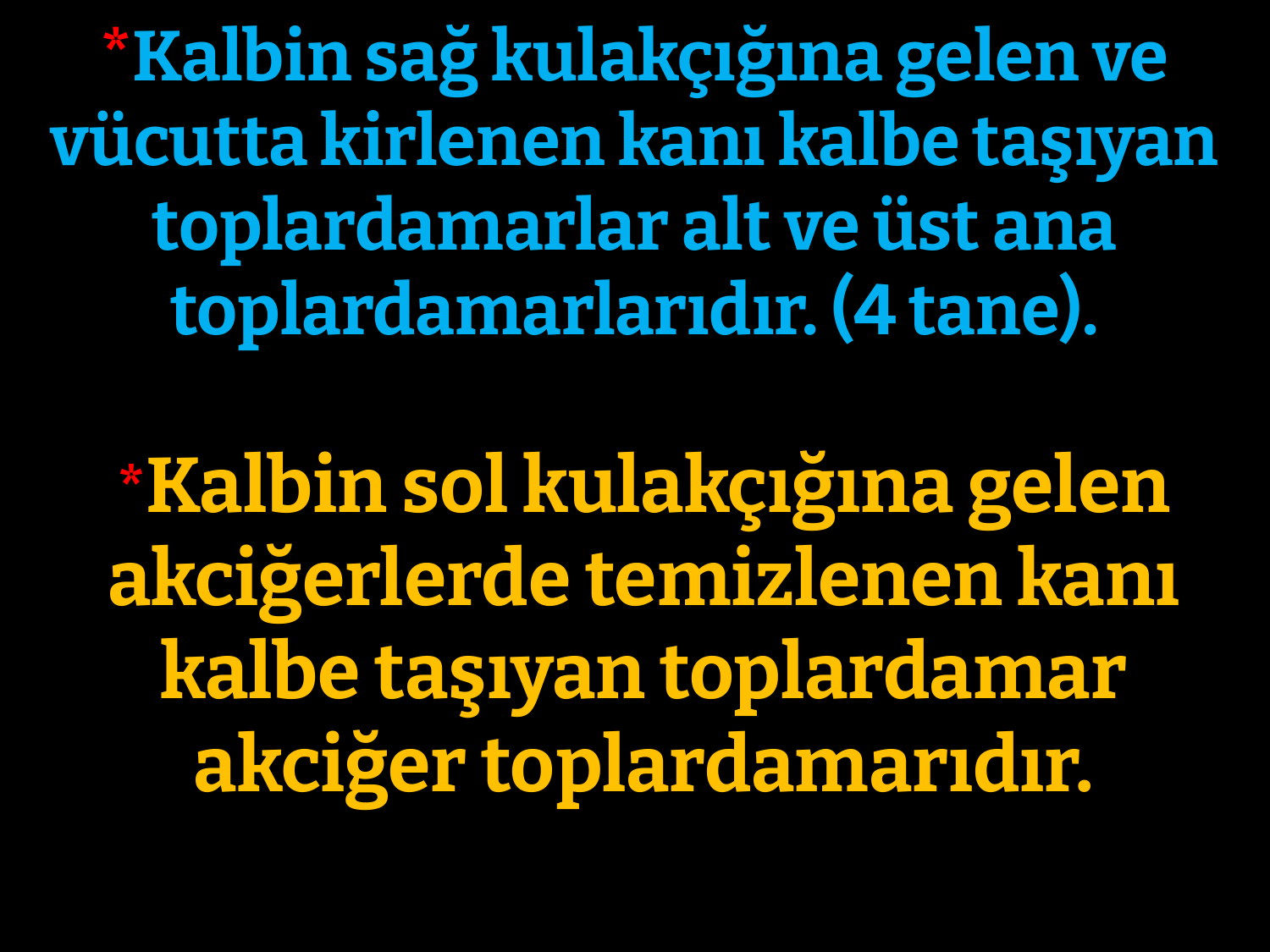

*Kalbin sağ kulakçığına gelen ve vücutta kirlenen kanı kalbe taşıyan toplardamarlar alt ve üst ana toplardamarlarıdır. (4 tane).
#
*Kalbin sol kulakçığına gelen akciğerlerde temizlenen kanı kalbe taşıyan toplardamar akciğer toplardamarıdır.